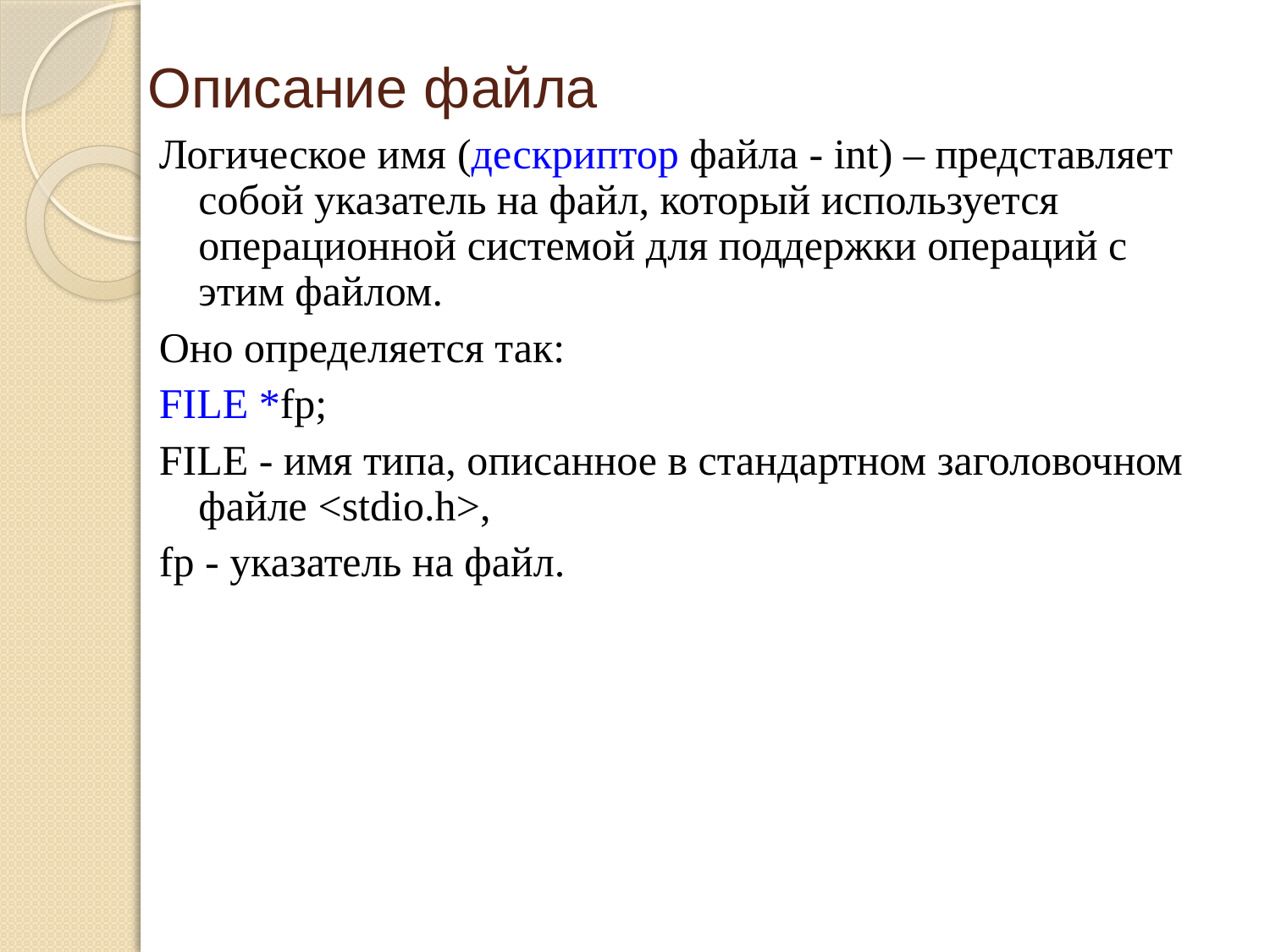

# Описание файла
Логическое имя (дескриптор файла - int) – представляет собой указатель на файл, который используется операционной системой для поддержки операций с этим файлом.
Оно определяется так:
FILE *fp;
FILE - имя типа, описанное в стандартном заголовочном файле <stdio.h>,
fp - указатель на файл.